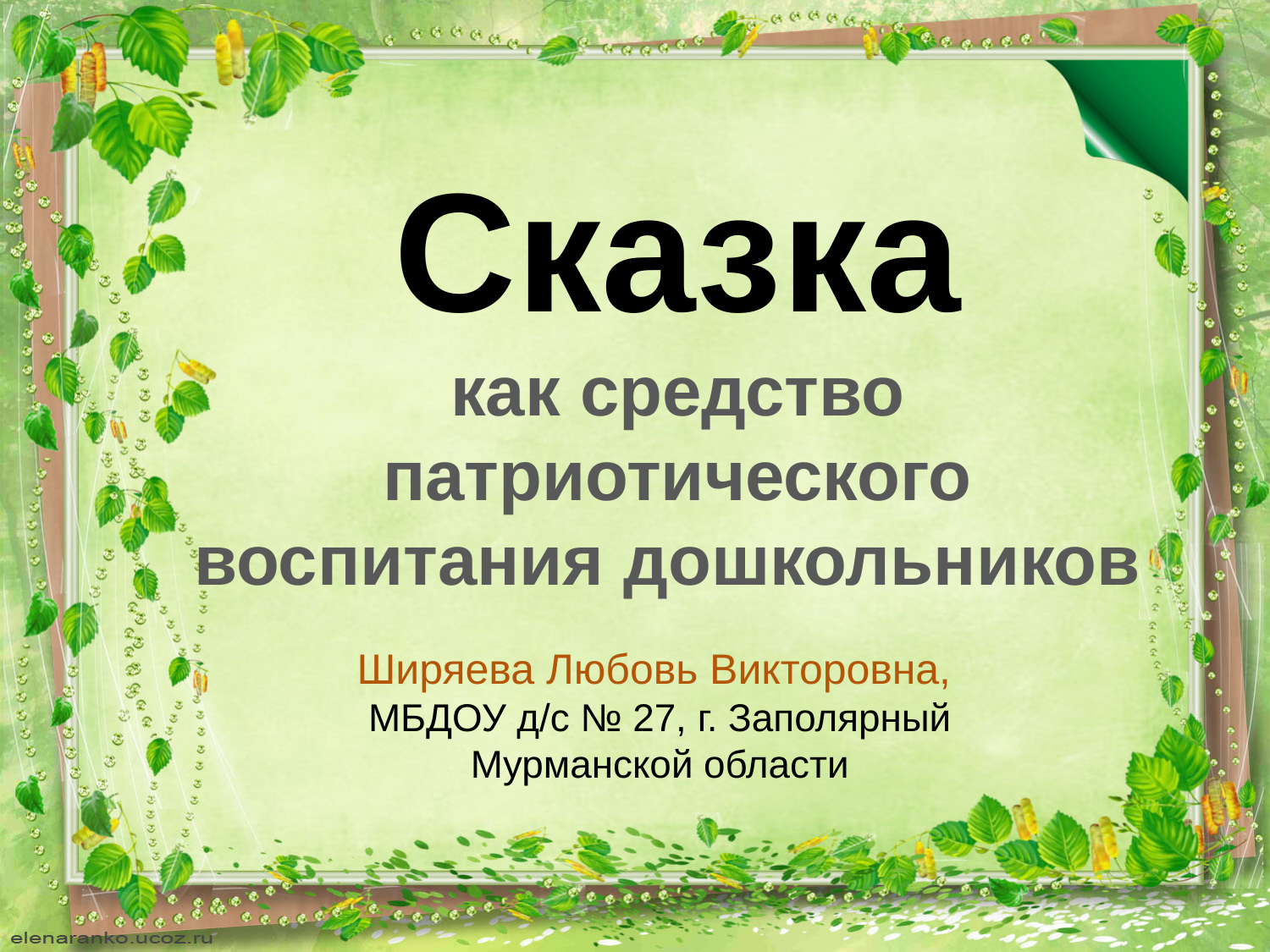

# Сказка как средство патриотического воспитания дошкольников
Ширяева Любовь Викторовна,
МБДОУ д/с № 27, г. Заполярный
Мурманской области